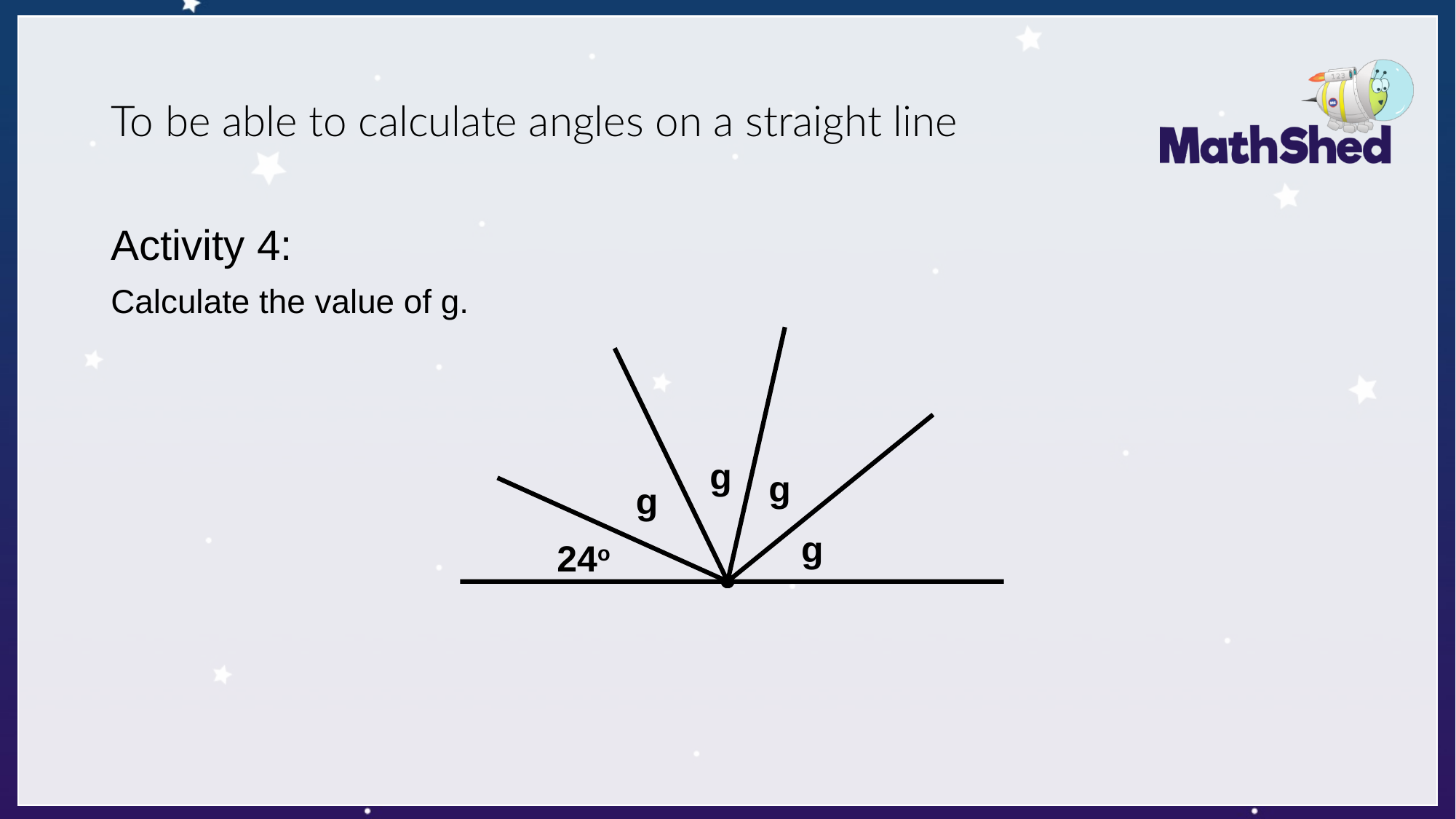

# To be able to calculate angles on a straight line
Activity 4:
Calculate the value of g.

g
g
g
g
24o